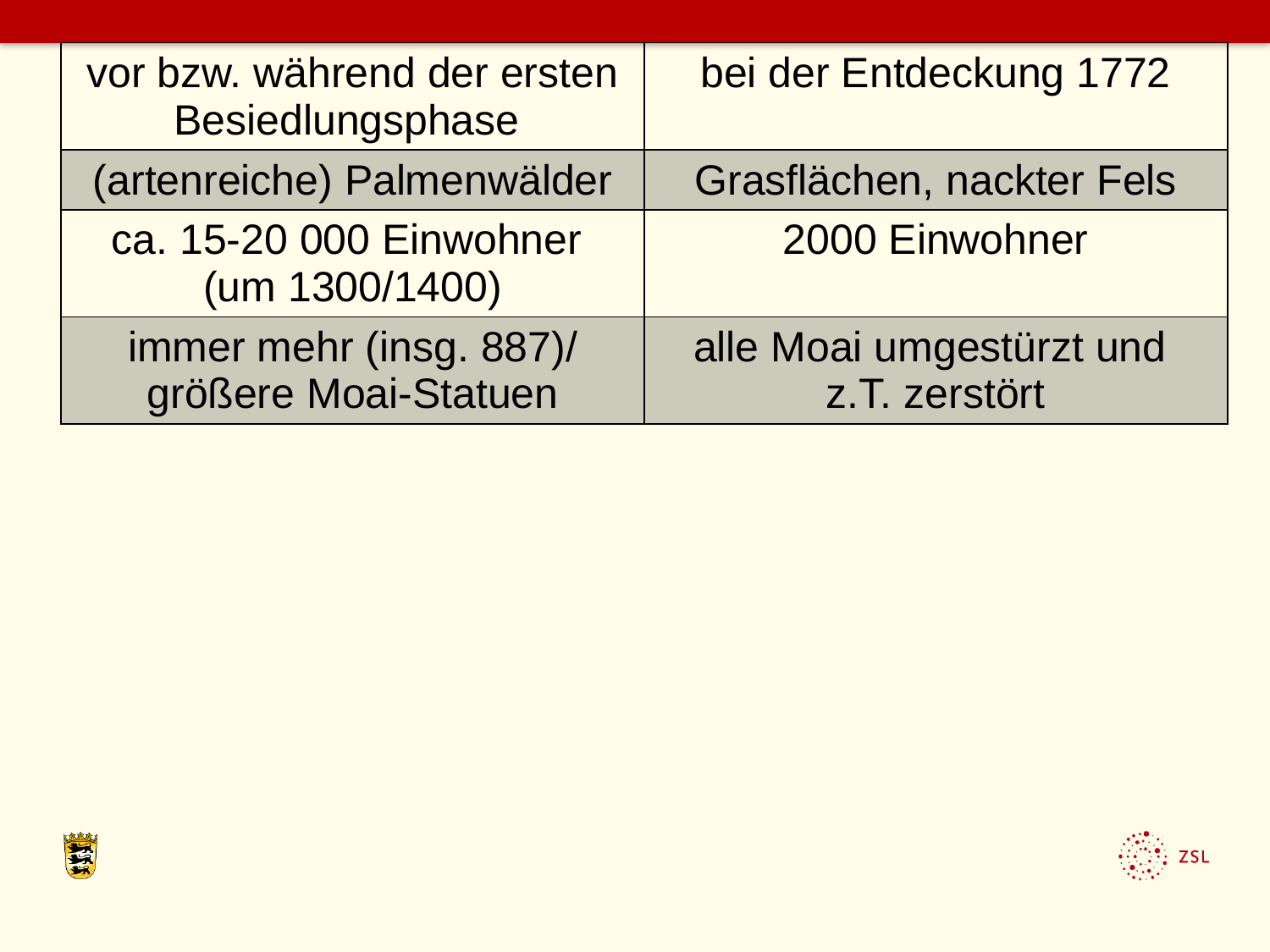

| vor bzw. während der ersten Besiedlungsphase | bei der Entdeckung 1772 |
| --- | --- |
| (artenreiche) Palmenwälder | Grasflächen, nackter Fels |
| ca. 15-20 000 Einwohner (um 1300/1400) | 2000 Einwohner |
| immer mehr (insg. 887)/ größere Moai-Statuen | alle Moai umgestürzt und z.T. zerstört |